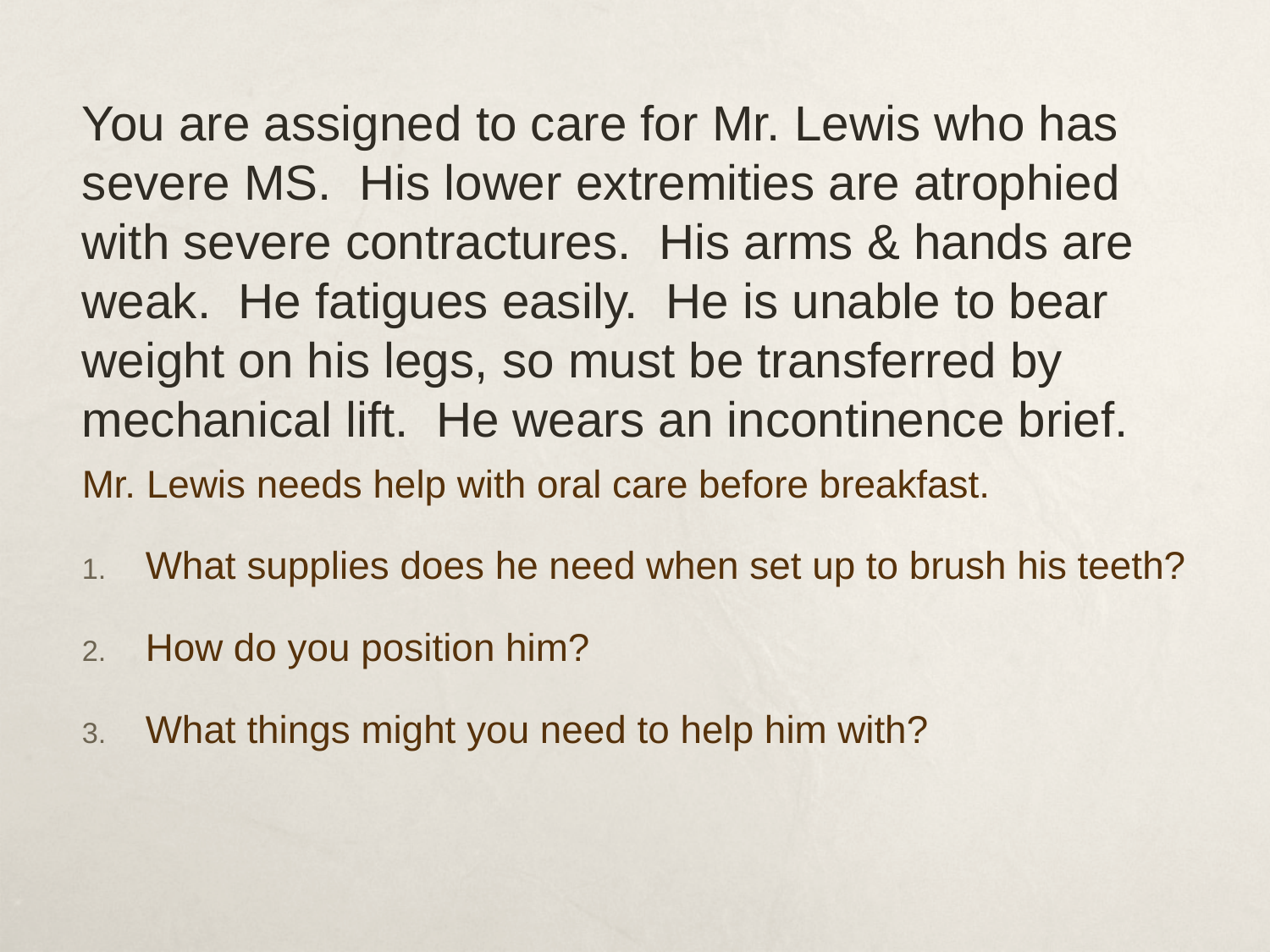

# You are assigned to care for Mr. Lewis who has severe MS.  His lower extremities are atrophied with severe contractures.  His arms & hands are weak.  He fatigues easily.  He is unable to bear weight on his legs, so must be transferred by mechanical lift.  He wears an incontinence brief.
Mr. Lewis needs help with oral care before breakfast.
What supplies does he need when set up to brush his teeth?
How do you position him?
What things might you need to help him with?